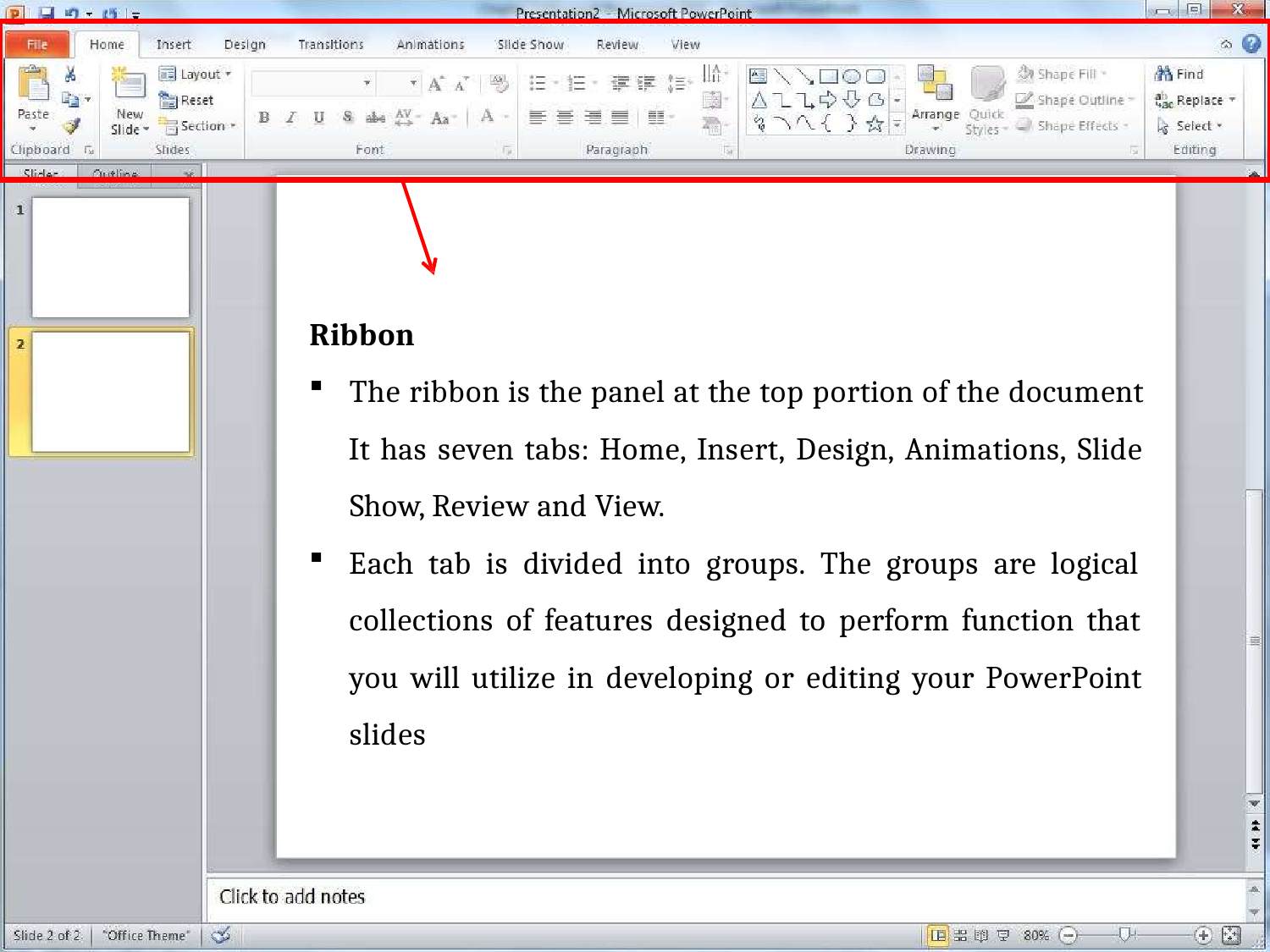

Ribbon
The ribbon is the panel at the top portion of the document  It has seven tabs: Home, Insert, Design, Animations, Slide  Show, Review and View.
Each tab is divided into groups. The groups are logical  collections of features designed to perform function that  you will utilize in developing or editing your PowerPoint  slides